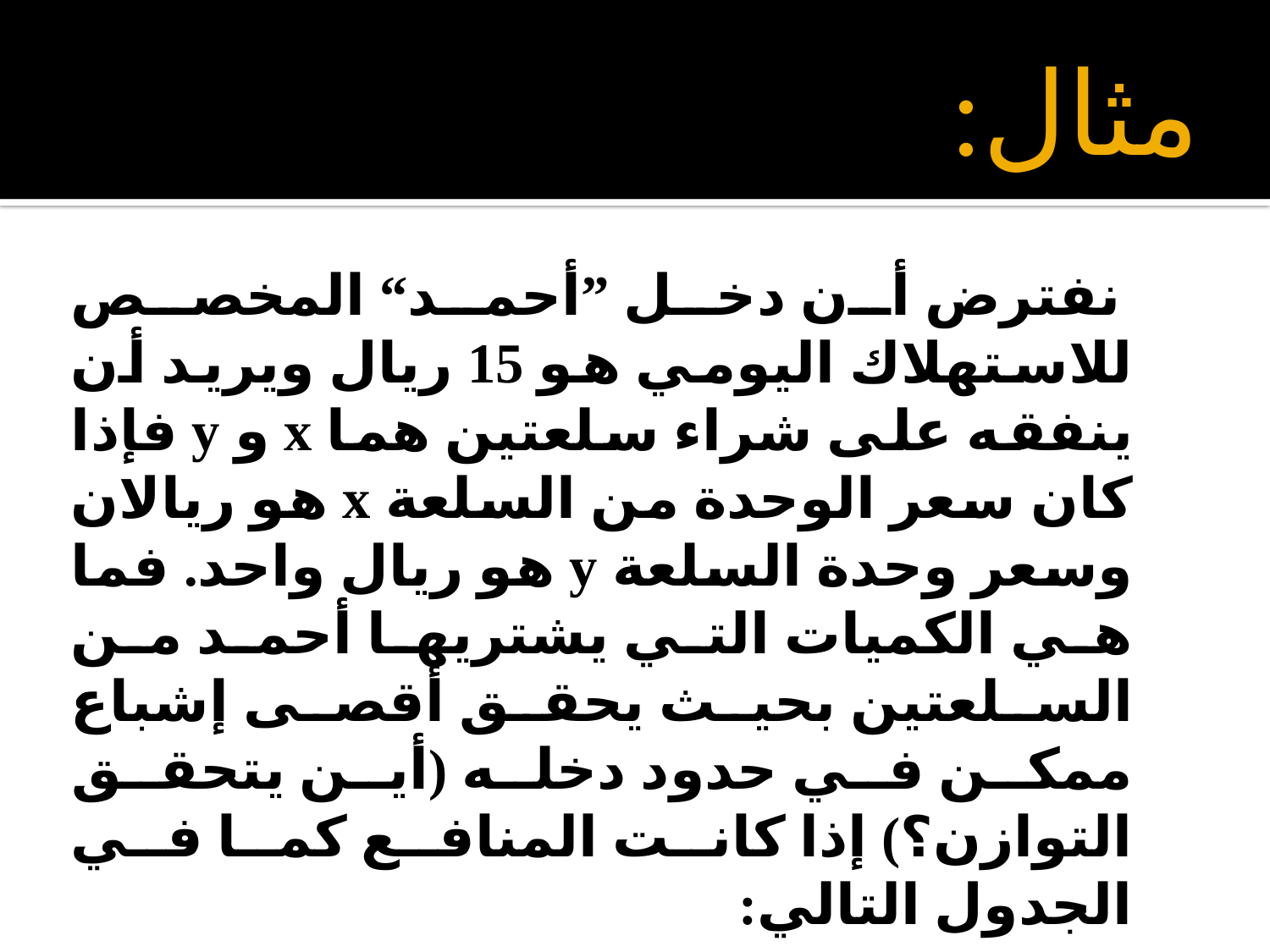

# مثال:
    نفترض أن دخل ”أحمد“ المخصص للاستهلاك اليومي هو 15 ريال ويريد أن ينفقه على شراء سلعتين هما x و y فإذا كان سعر الوحدة من السلعة x هو ريالان وسعر وحدة السلعة y هو ريال واحد. فما هي الكميات التي يشتريها أحمد من السلعتين بحيث يحقق أقصى إشباع ممكن في حدود دخله (أين يتحقق التوازن؟) إذا كانت المنافع كما في الجدول التالي: